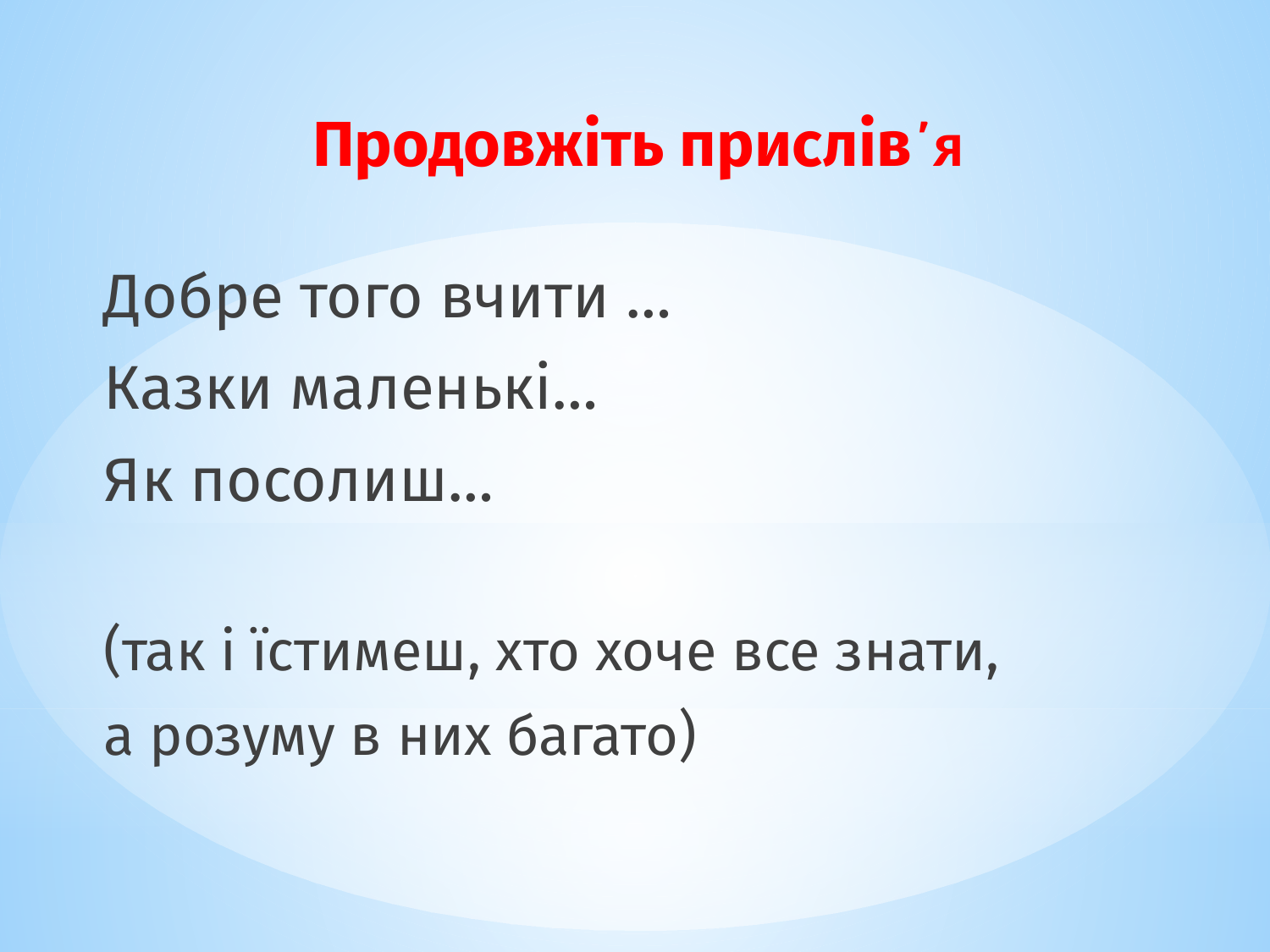

Продовжіть прислів´я

Добре того вчити …
Казки маленькі…
Як посолиш…

(так і їстимеш, хто хоче все знати,
а розуму в них багато)
#